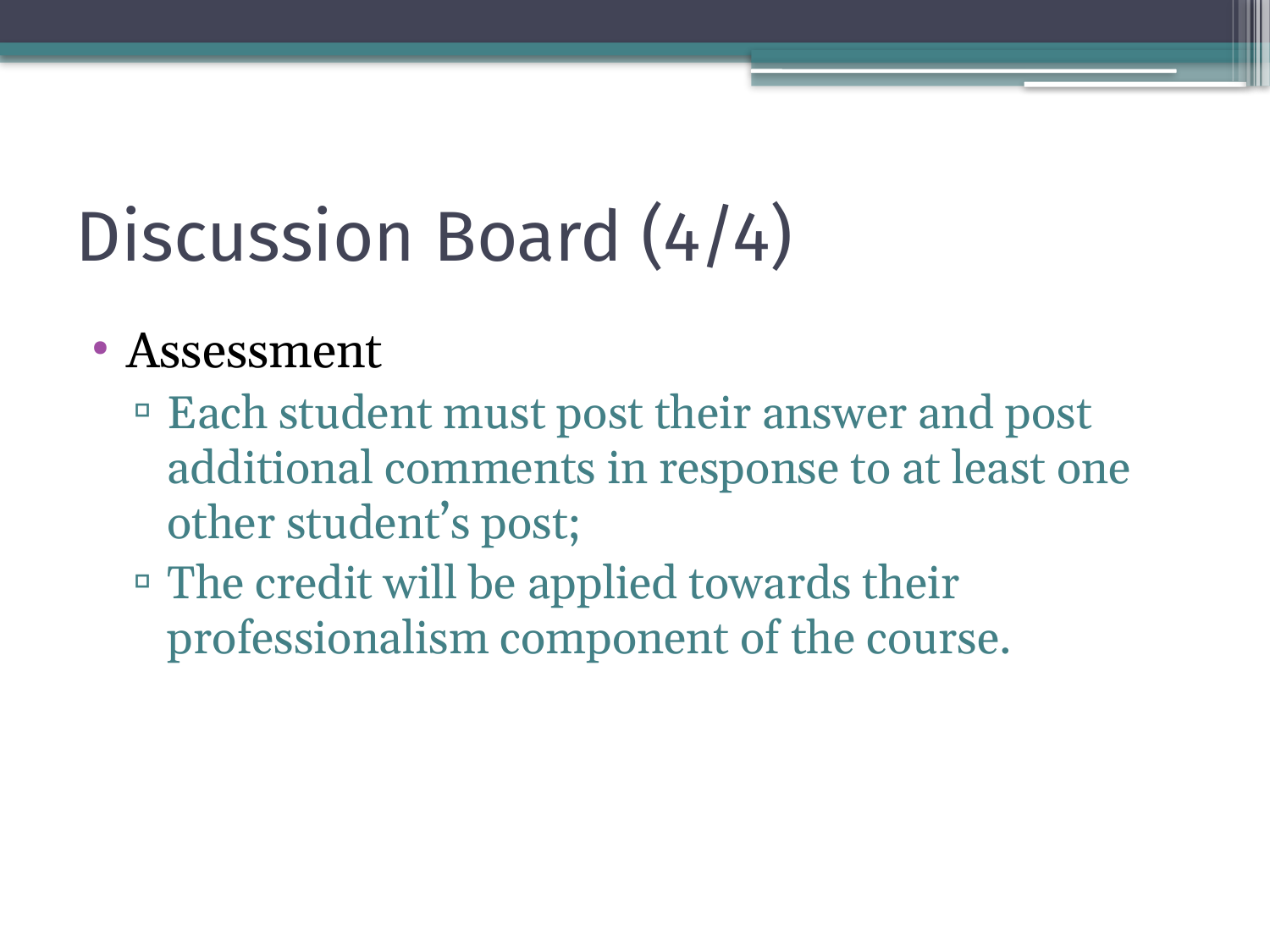

# Discussion Board (4/4)
Assessment
Each student must post their answer and post additional comments in response to at least one other student’s post;
The credit will be applied towards their professionalism component of the course.